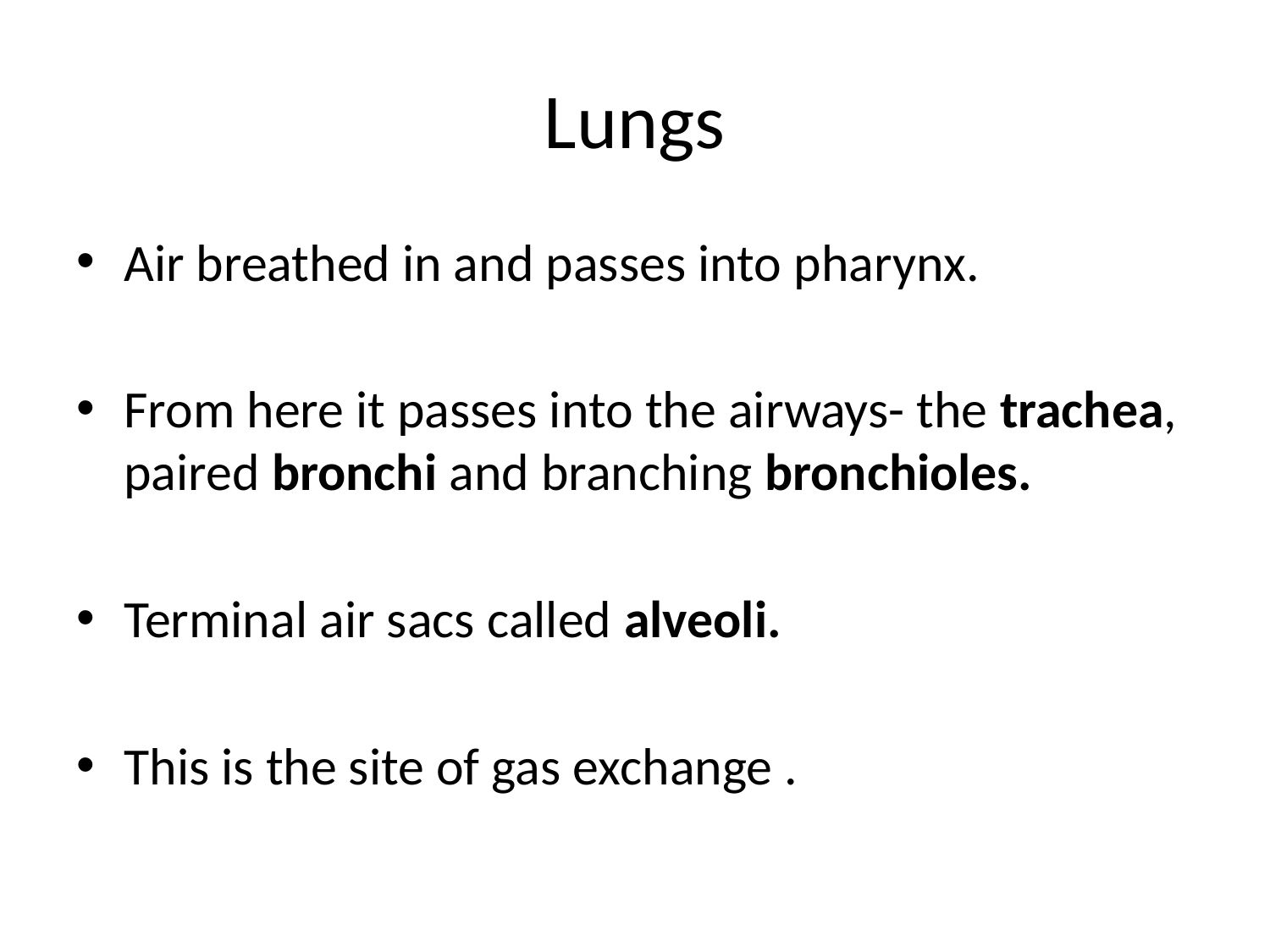

# Lungs
Air breathed in and passes into pharynx.

From here it passes into the airways- the trachea, paired bronchi and branching bronchioles.

Terminal air sacs called alveoli.

This is the site of gas exchange .